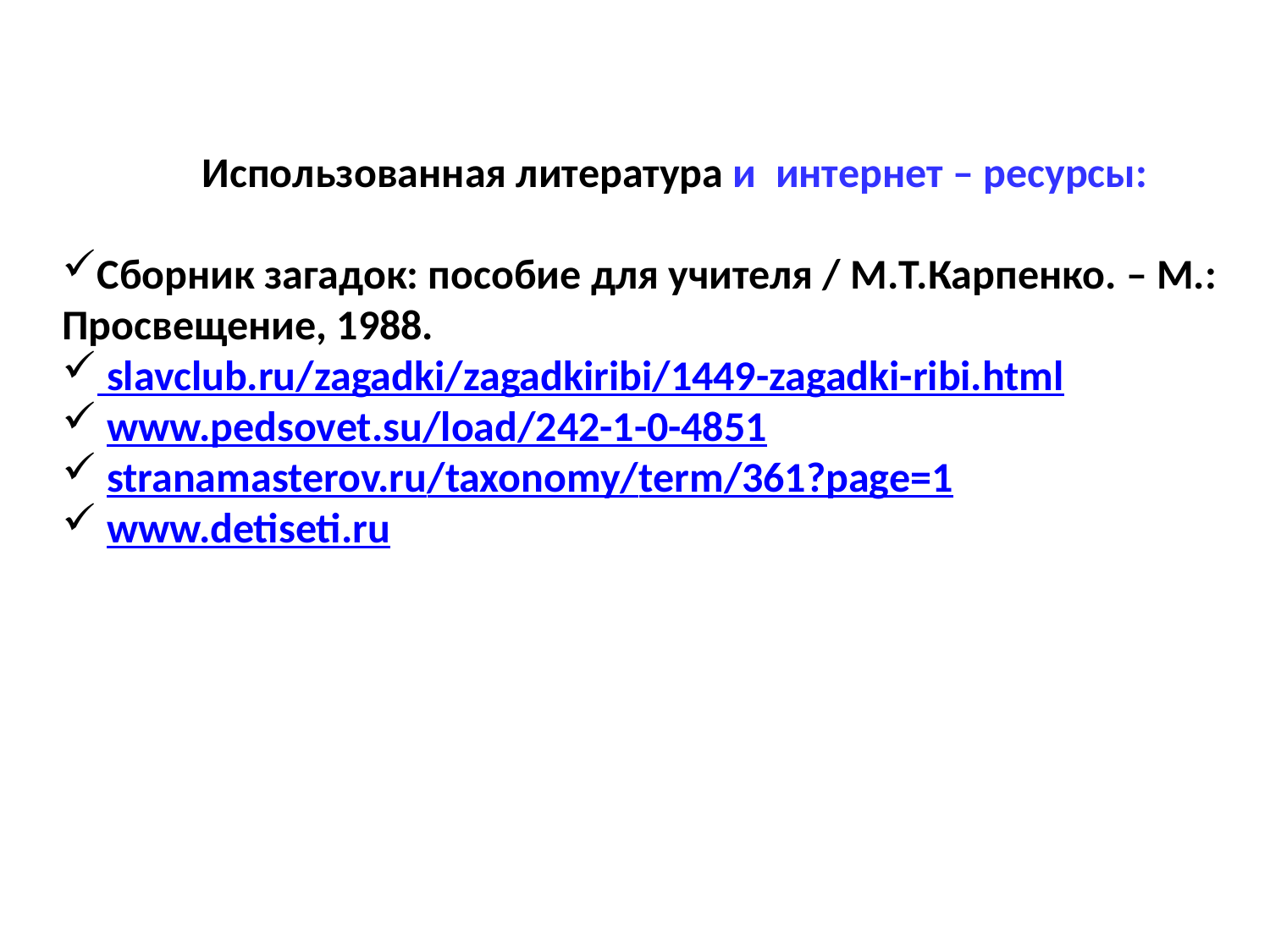

Использованная литература и  интернет – ресурсы:

Сборник загадок: пособие для учителя / М.Т.Карпенко. – М.: Просвещение, 1988.
 slavclub.ru/zagadki/zagadkiribi/1449-zagadki-ribi.html
 www.pedsovet.su/load/242-1-0-4851
 stranamasterov.ru/taxonomy/term/361?page=1
 www.detiseti.ru